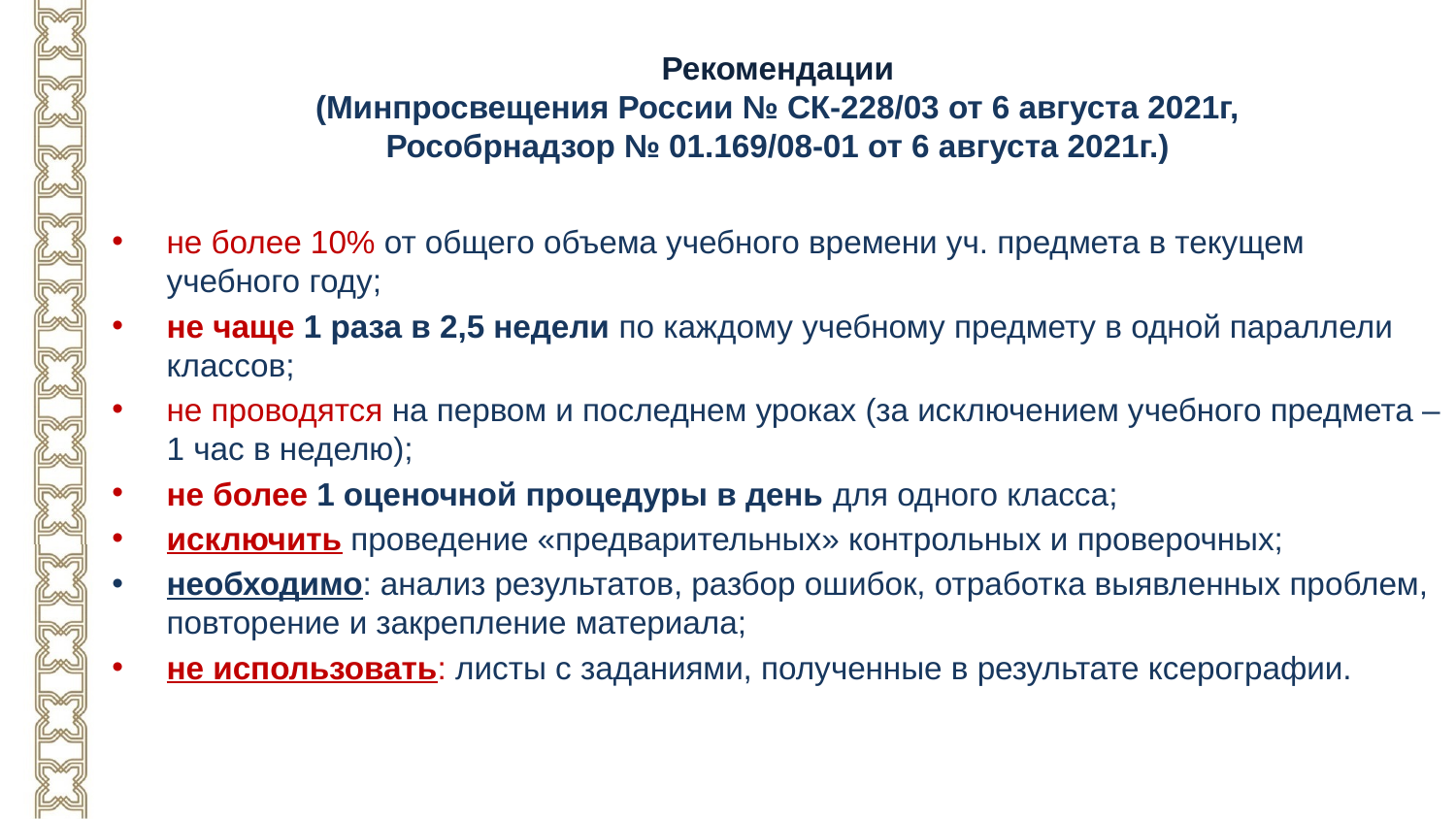

# Рекомендации (Минпросвещения России № СК-228/03 от 6 августа 2021г, Рособрнадзор № 01.169/08-01 от 6 августа 2021г.)
не более 10% от общего объема учебного времени уч. предмета в текущем учебного году;
не чаще 1 раза в 2,5 недели по каждому учебному предмету в одной параллели классов;
не проводятся на первом и последнем уроках (за исключением учебного предмета – 1 час в неделю);
не более 1 оценочной процедуры в день для одного класса;
исключить проведение «предварительных» контрольных и проверочных;
необходимо: анализ результатов, разбор ошибок, отработка выявленных проблем, повторение и закрепление материала;
не использовать: листы с заданиями, полученные в результате ксерографии.